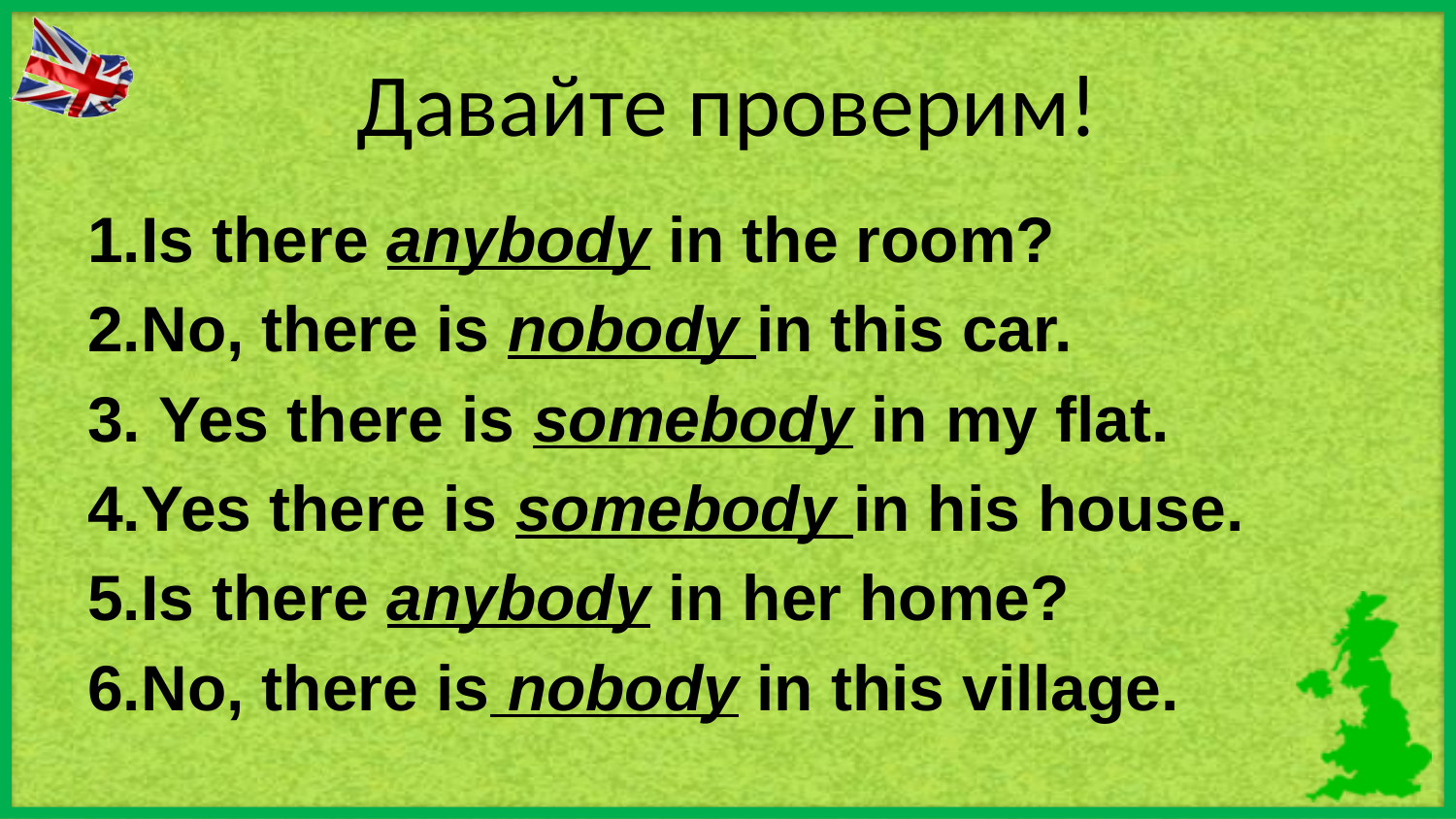

# Давайте проверим!
Is there anybody in the room?
No, there is nobody in this car.
 Yes there is somebody in my flat.
Yes there is somebody in his house.
Is there anybody in her home?
No, there is nobody in this village.